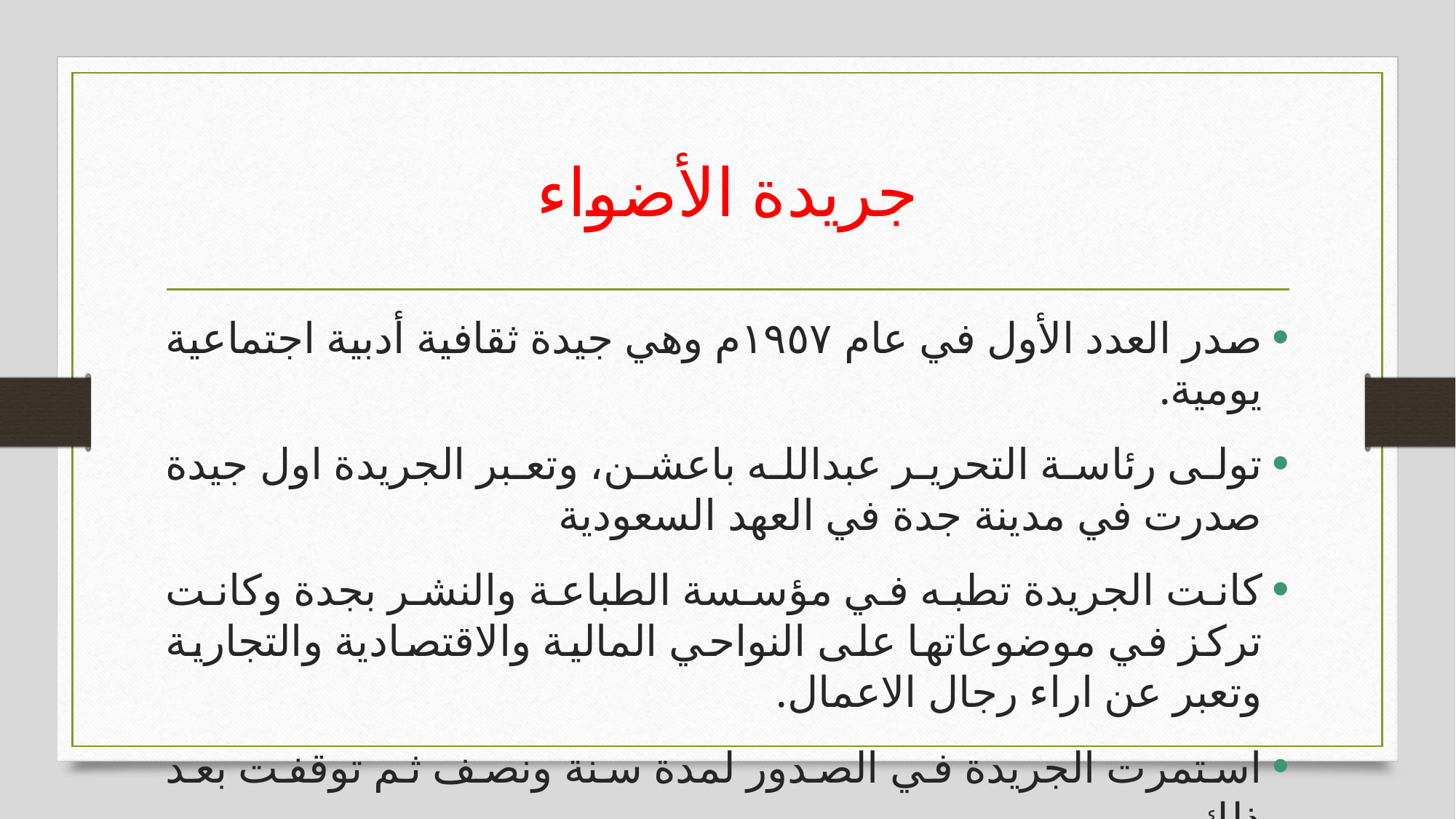

# جريدة الأضواء
صدر العدد الأول في عام ١٩٥٧م وهي جيدة ثقافية أدبية اجتماعية يومية.
تولى رئاسة التحرير عبدالله باعشن، وتعبر الجريدة اول جيدة صدرت في مدينة جدة في العهد السعودية
كانت الجريدة تطبه في مؤسسة الطباعة والنشر بجدة وكانت تركز في موضوعاتها على النواحي المالية والاقتصادية والتجارية وتعبر عن اراء رجال الاعمال.
استمرت الجريدة في الصدور لمدة سنة ونصف ثم توقفت بعد ذلك.